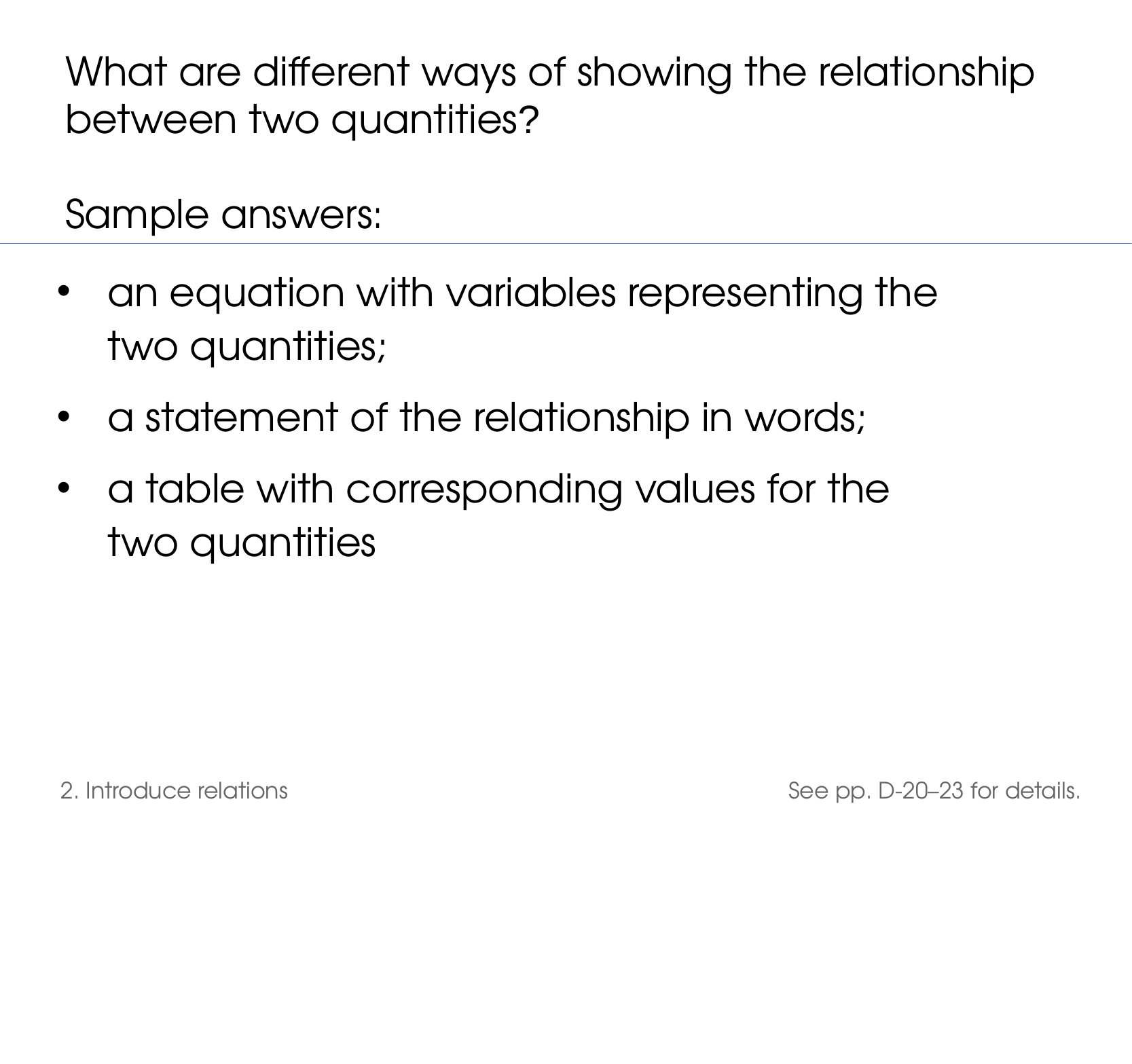

What are different ways of showing the relationship between two quantities?

Sample answers:
an equation with variables representing the
two quantities;
a statement of the relationship in words;
a table with corresponding values for the
two quantities
2. Introduce relations
See pp. D-20–23 for details.